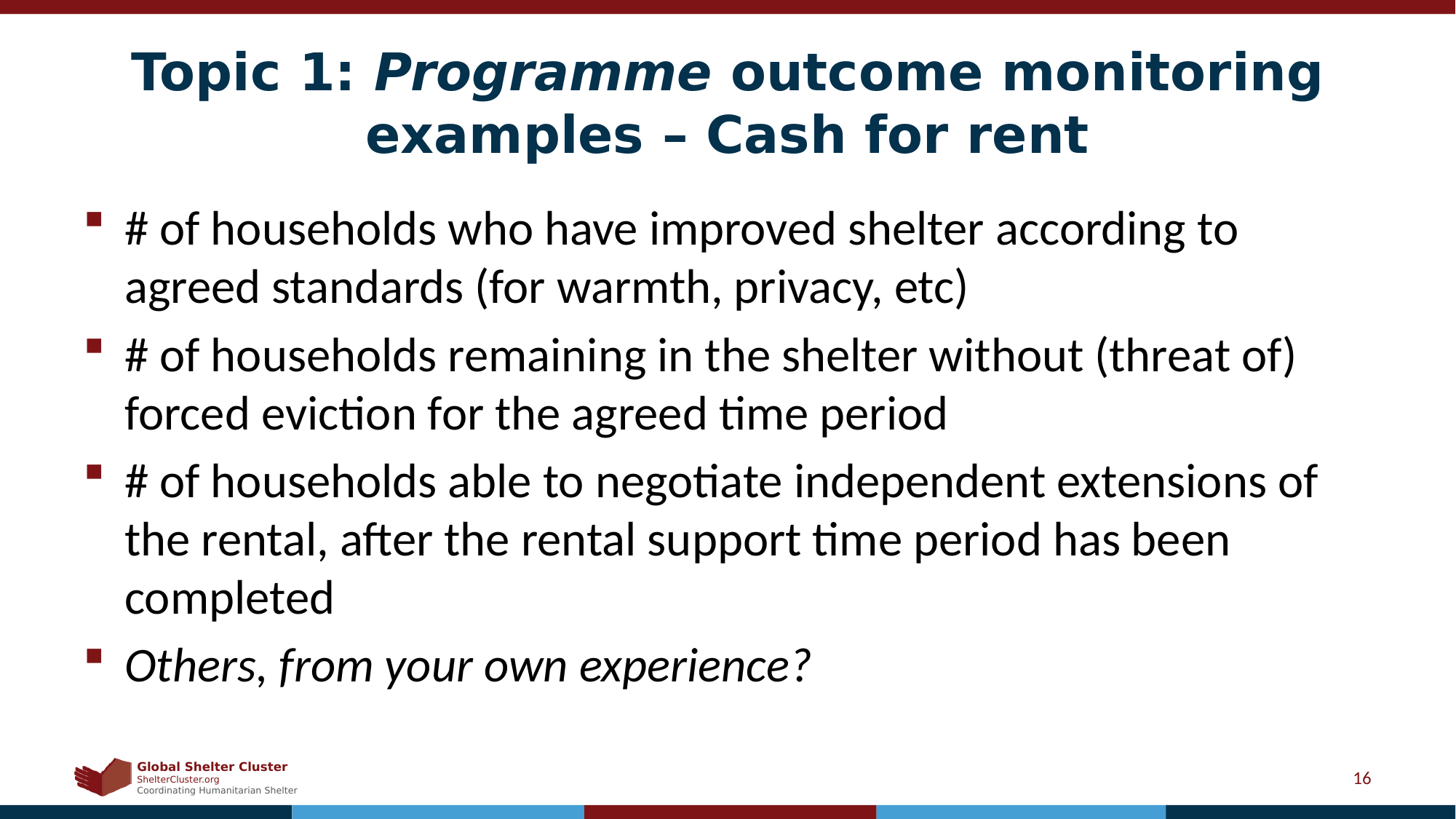

# Topic 1: Programme outcome monitoring examples – Cash for rent
# of households who have improved shelter according to agreed standards (for warmth, privacy, etc)
# of households remaining in the shelter without (threat of) forced eviction for the agreed time period
# of households able to negotiate independent extensions of the rental, after the rental support time period has been completed
Others, from your own experience?
16